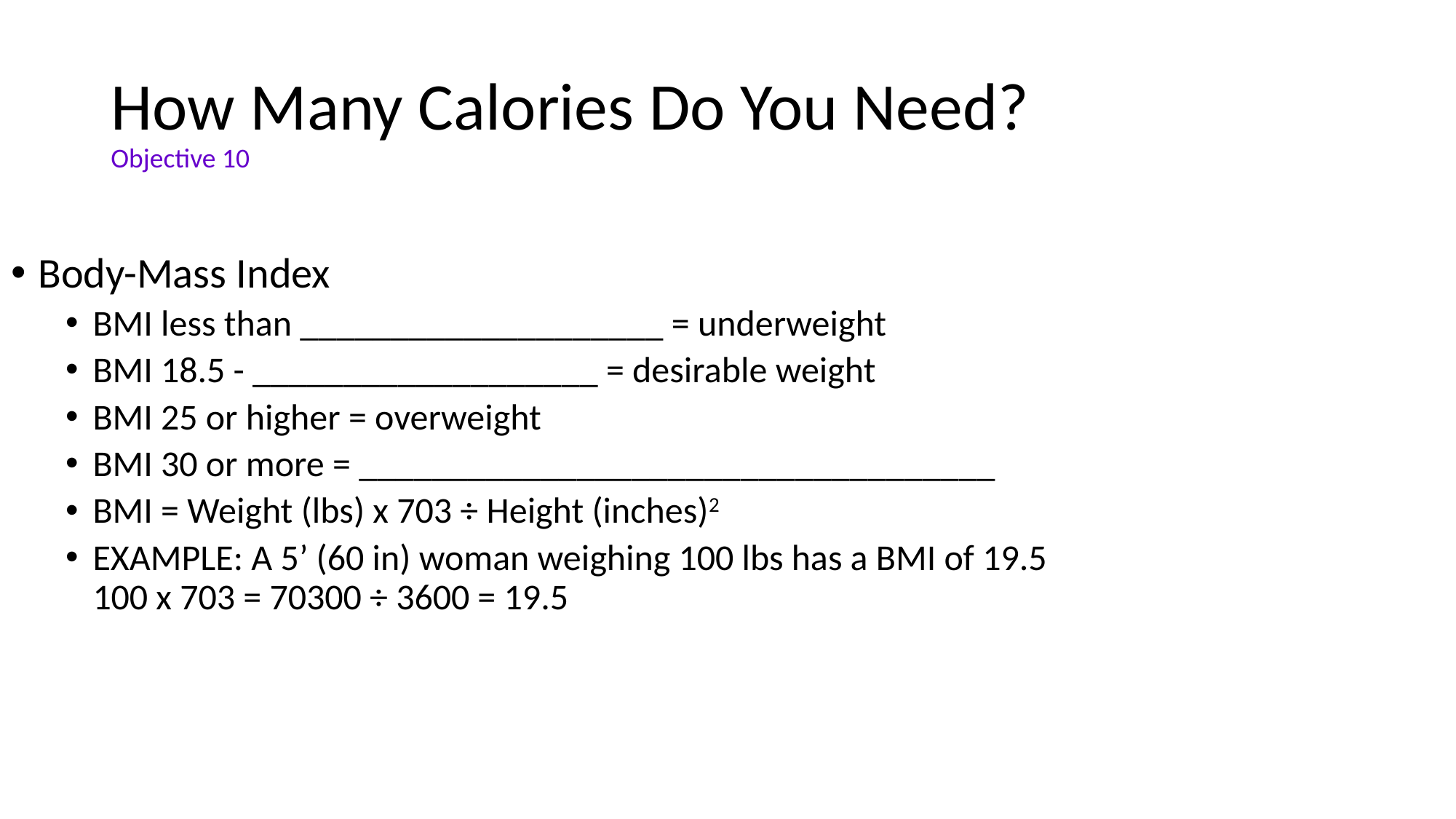

# How Many Calories Do You Need? Objective 10
Body-Mass Index
BMI less than ____________________ = underweight
BMI 18.5 - ___________________ = desirable weight
BMI 25 or higher = overweight
BMI 30 or more = ___________________________________
BMI = Weight (lbs) x 703 ÷ Height (inches)2
EXAMPLE: A 5’ (60 in) woman weighing 100 lbs has a BMI of 19.5
100 x 703 = 70300 ÷ 3600 = 19.5